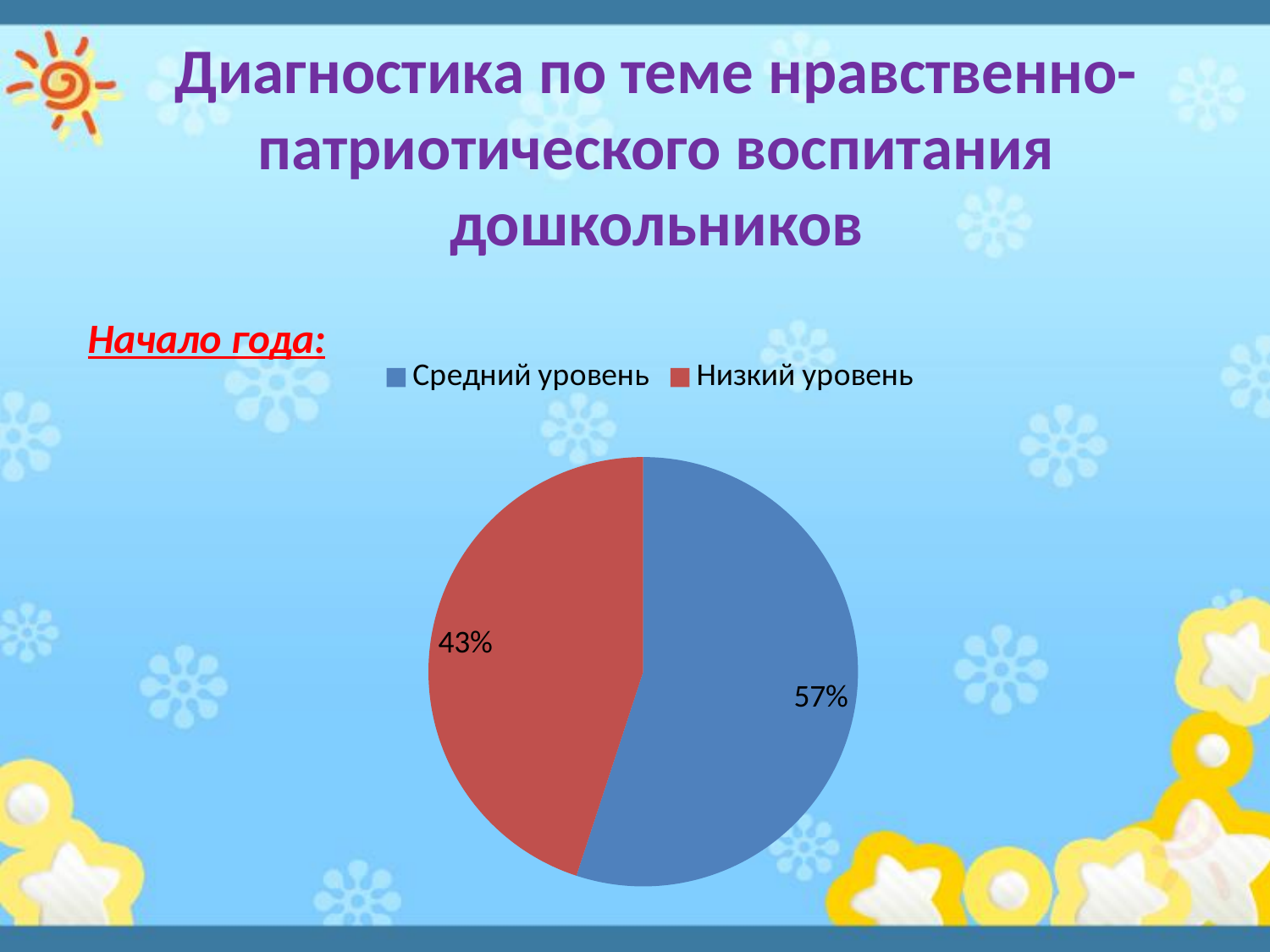

# Диагностика по теме нравственно-патриотического воспитания дошкольников

Начало года:

### Chart

| Category | Продажи |
|---|---|
| Средний уровень | 8.200000000000001 |
| Низкий уровень | 6.7 |